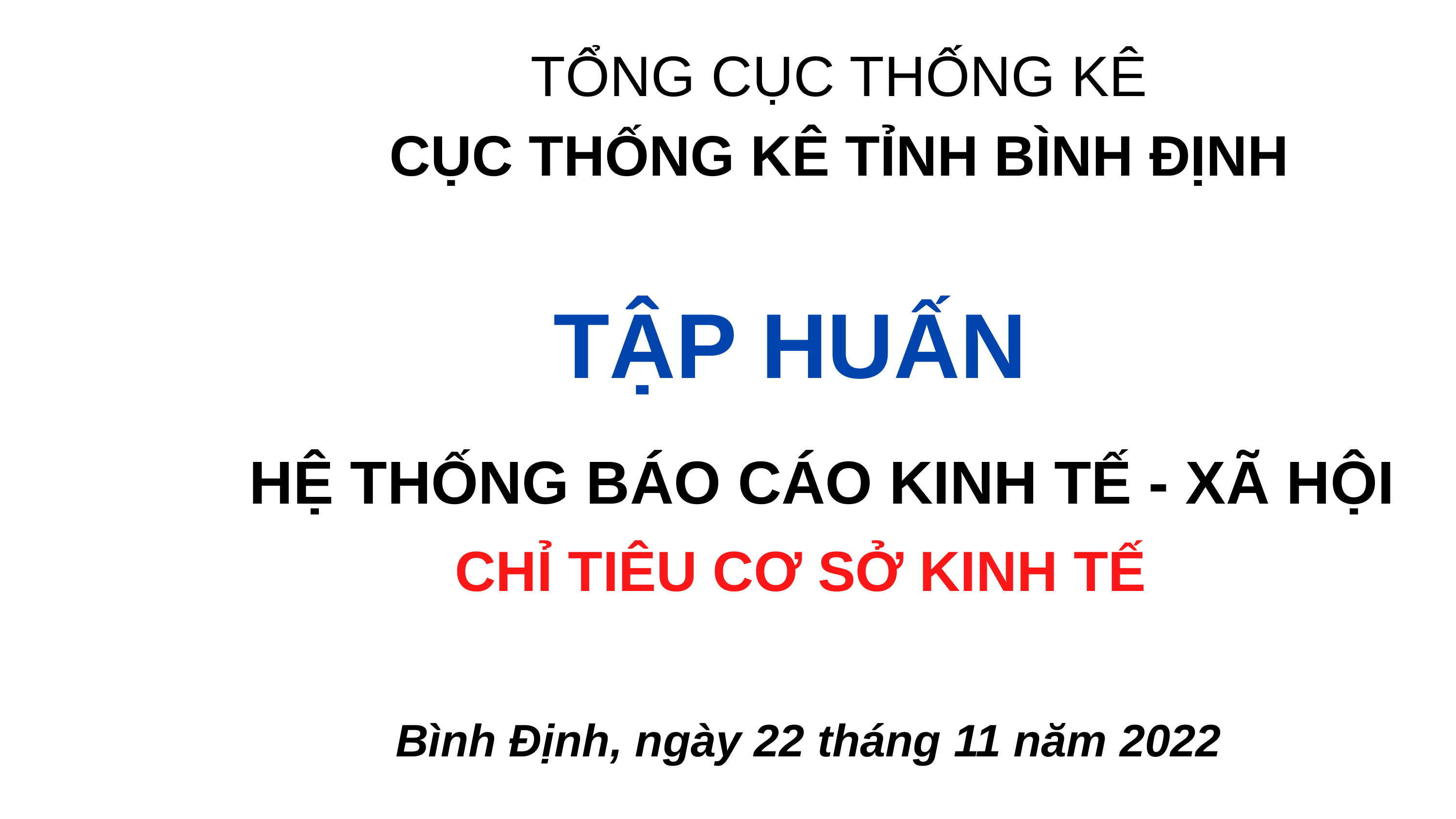

TỔNG CỤC THỐNG KÊ
CỤC THỐNG KÊ TỈNH BÌNH ĐỊNH
TẬP HUẤN
HỆ THỐNG BÁO CÁO KINH TẾ - XÃ HỘI
CHỈ TIÊU CƠ SỞ KINH TẾ
Bình Định, ngày 22 tháng 11 năm 2022